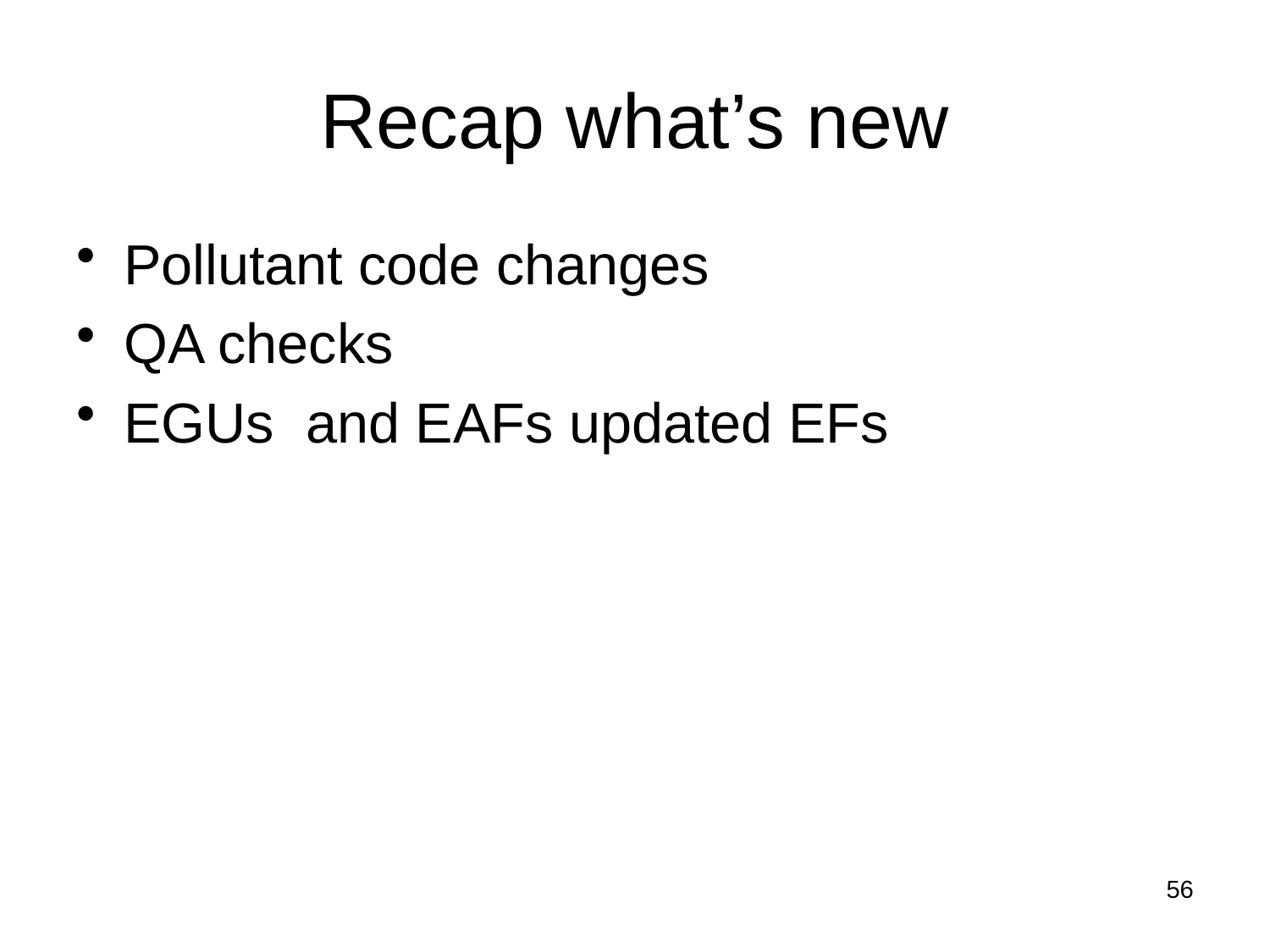

# Recap what’s new
Pollutant code changes
QA checks
EGUs  and EAFs updated EFs

56